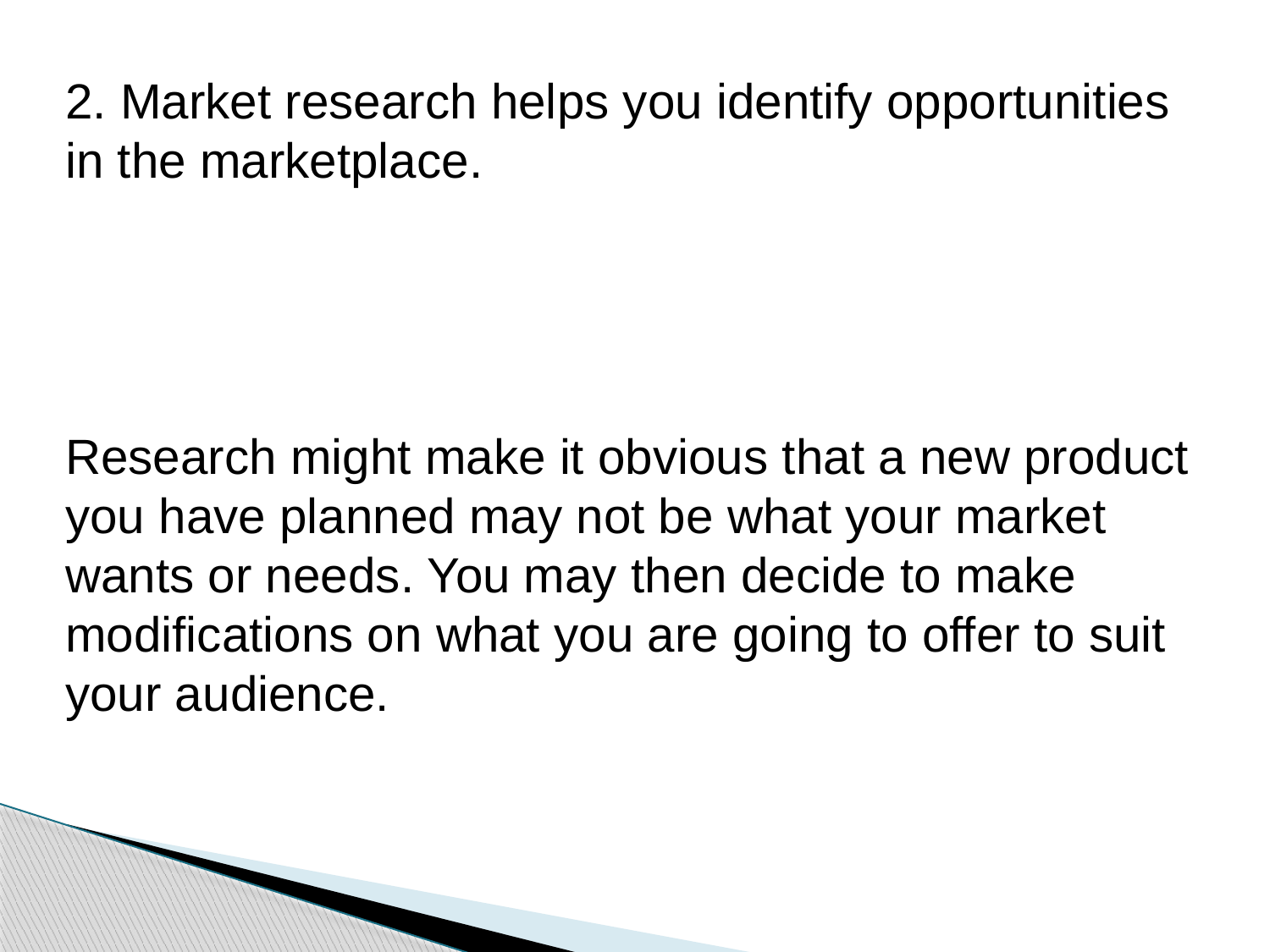

2. Market research helps you identify opportunities in the marketplace.

Research might make it obvious that a new product you have planned may not be what your market wants or needs. You may then decide to make modifications on what you are going to offer to suit your audience.